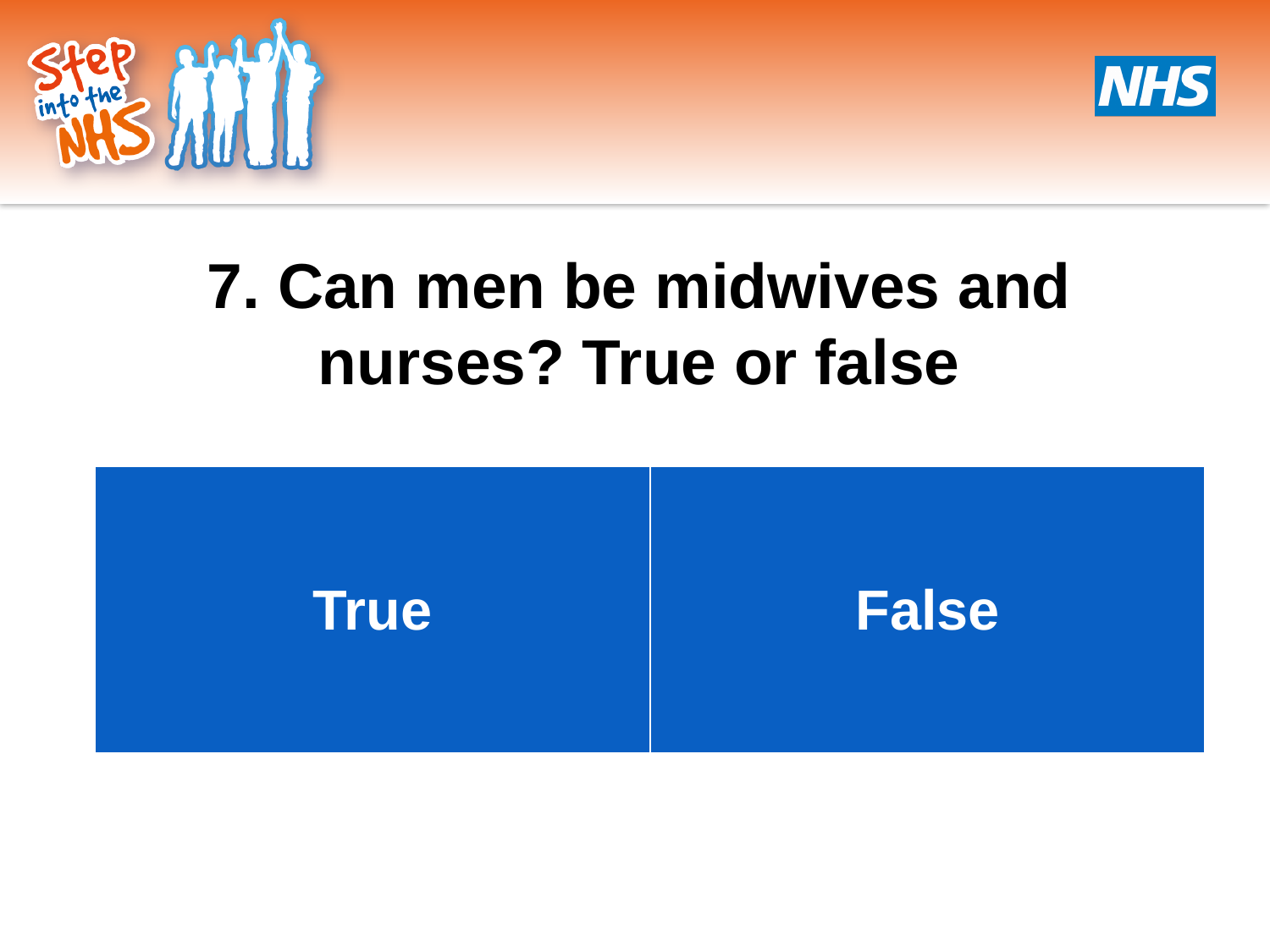

7. Can men be midwives and nurses? True or false
| True | False |
| --- | --- |